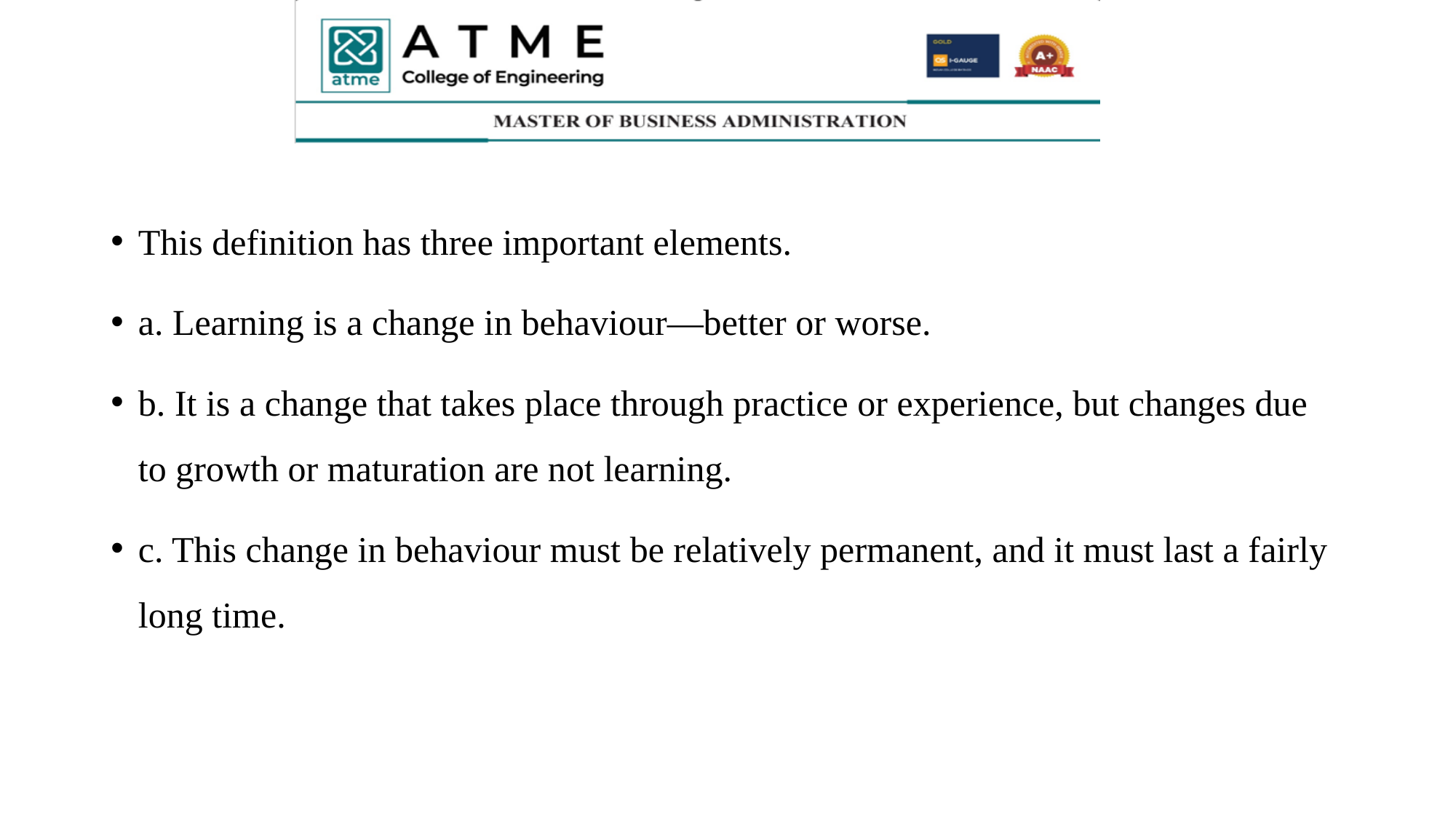

#
This definition has three important elements.
a. Learning is a change in behaviour—better or worse.
b. It is a change that takes place through practice or experience, but changes due to growth or maturation are not learning.
c. This change in behaviour must be relatively permanent, and it must last a fairly long time.